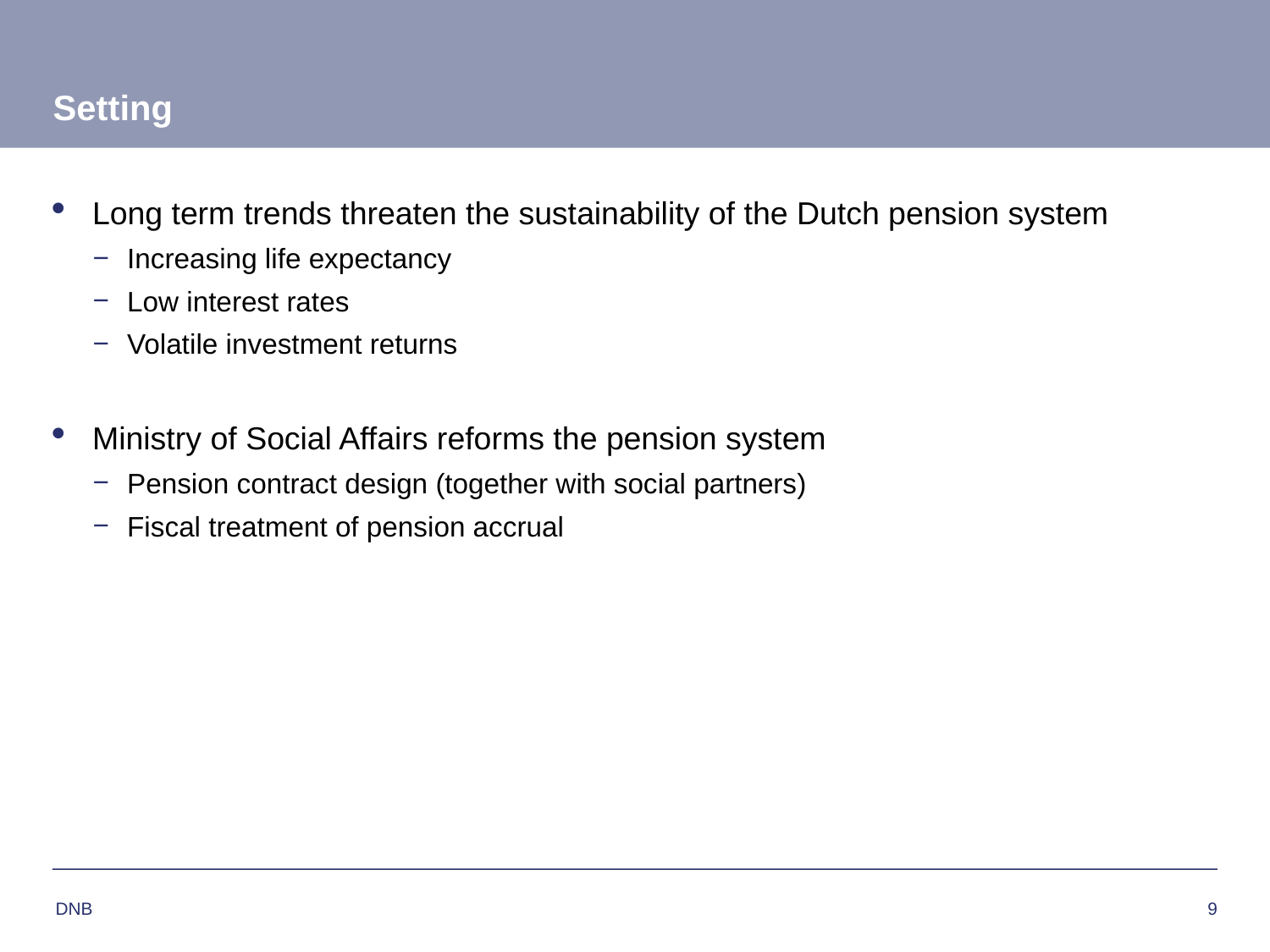

# Setting
Long term trends threaten the sustainability of the Dutch pension system
Increasing life expectancy
Low interest rates
Volatile investment returns

Ministry of Social Affairs reforms the pension system
Pension contract design (together with social partners)
Fiscal treatment of pension accrual
Regulation

DNB advises the Government on pension regulation